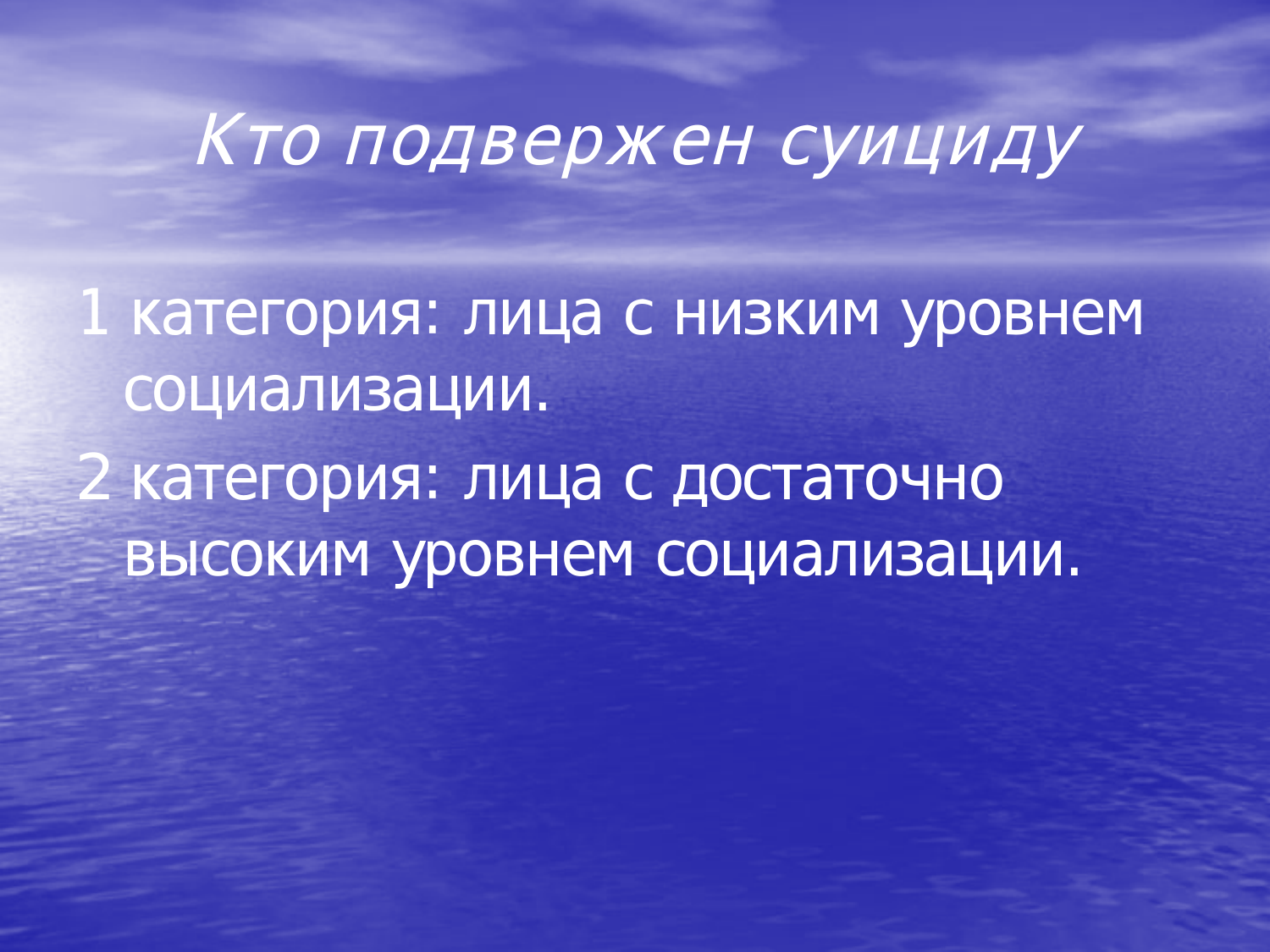

# Кто подвержен суициду
1 категория: лица с низким уровнем социализации.
2 категория: лица с достаточно высоким уровнем социализации.